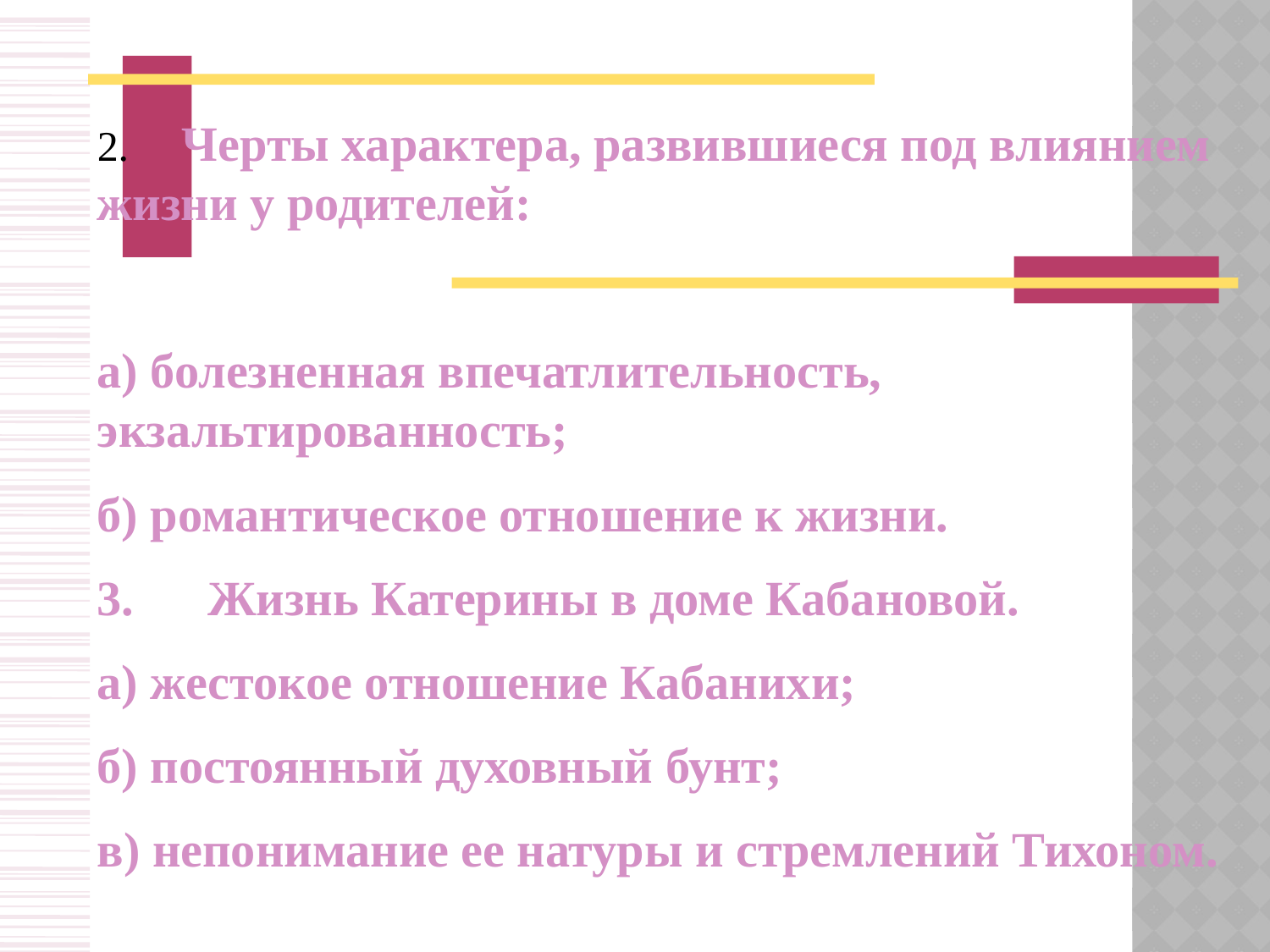

2.     Черты характера, развившиеся под влиянием 	жизни у родителей:

а) болезненная впечатлительность, экзальтированность;
б) романтическое отношение к жизни.
3.      Жизнь Катерины в доме Кабановой.
а) жестокое отношение Кабанихи;
б) постоянный духовный бунт;
в) непонимание ее натуры и стремлений Тихоном.